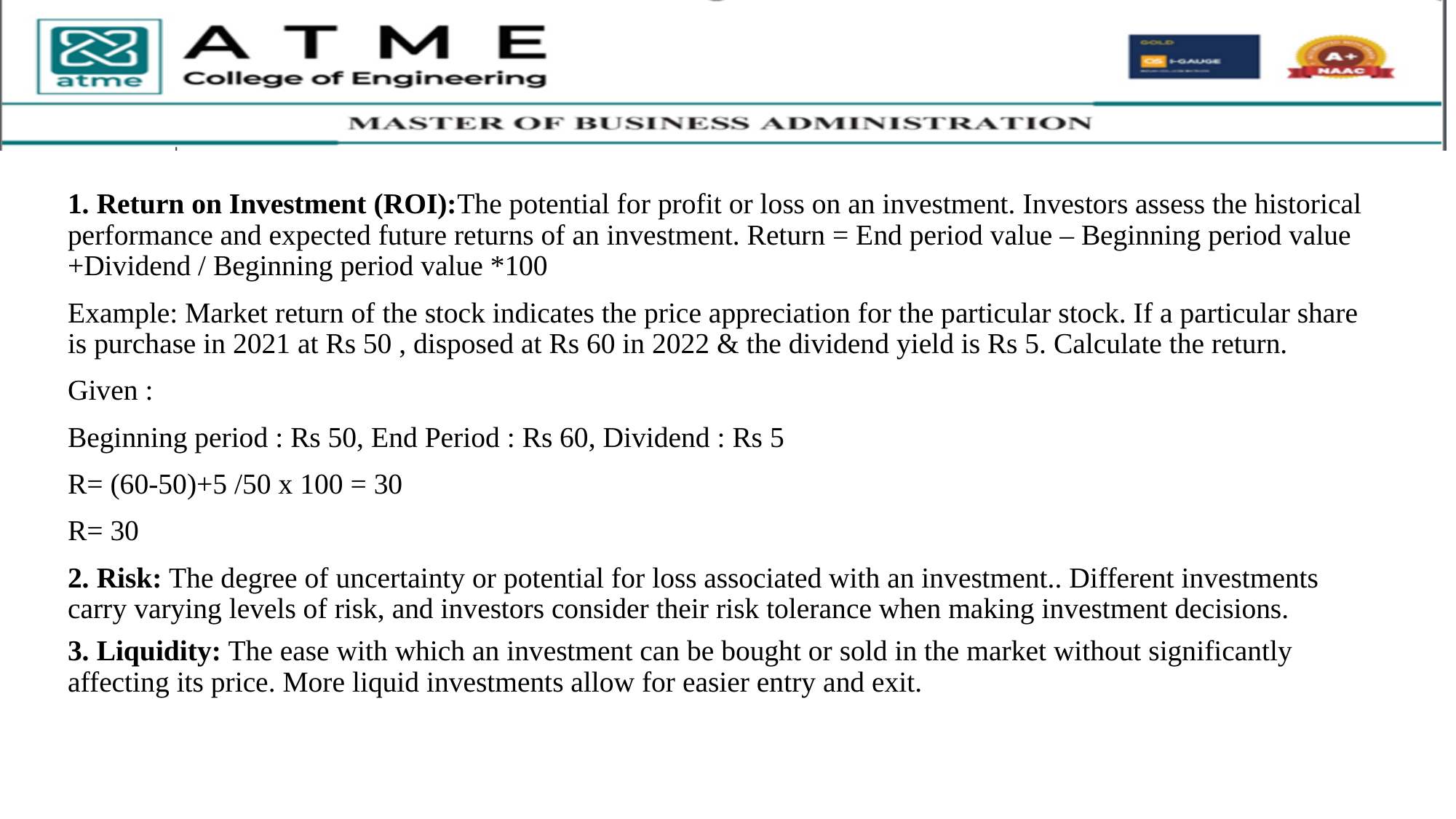

1. Return on Investment (ROI):The potential for profit or loss on an investment. Investors assess the historical performance and expected future returns of an investment. Return = End period value – Beginning period value +Dividend / Beginning period value *100
Example: Market return of the stock indicates the price appreciation for the particular stock. If a particular share is purchase in 2021 at Rs 50 , disposed at Rs 60 in 2022 & the dividend yield is Rs 5. Calculate the return.
Given :
Beginning period : Rs 50, End Period : Rs 60, Dividend : Rs 5
R= (60-50)+5 /50 x 100 = 30
R= 30
2. Risk: The degree of uncertainty or potential for loss associated with an investment.. Different investments carry varying levels of risk, and investors consider their risk tolerance when making investment decisions.
3. Liquidity: The ease with which an investment can be bought or sold in the market without significantly affecting its price. More liquid investments allow for easier entry and exit.